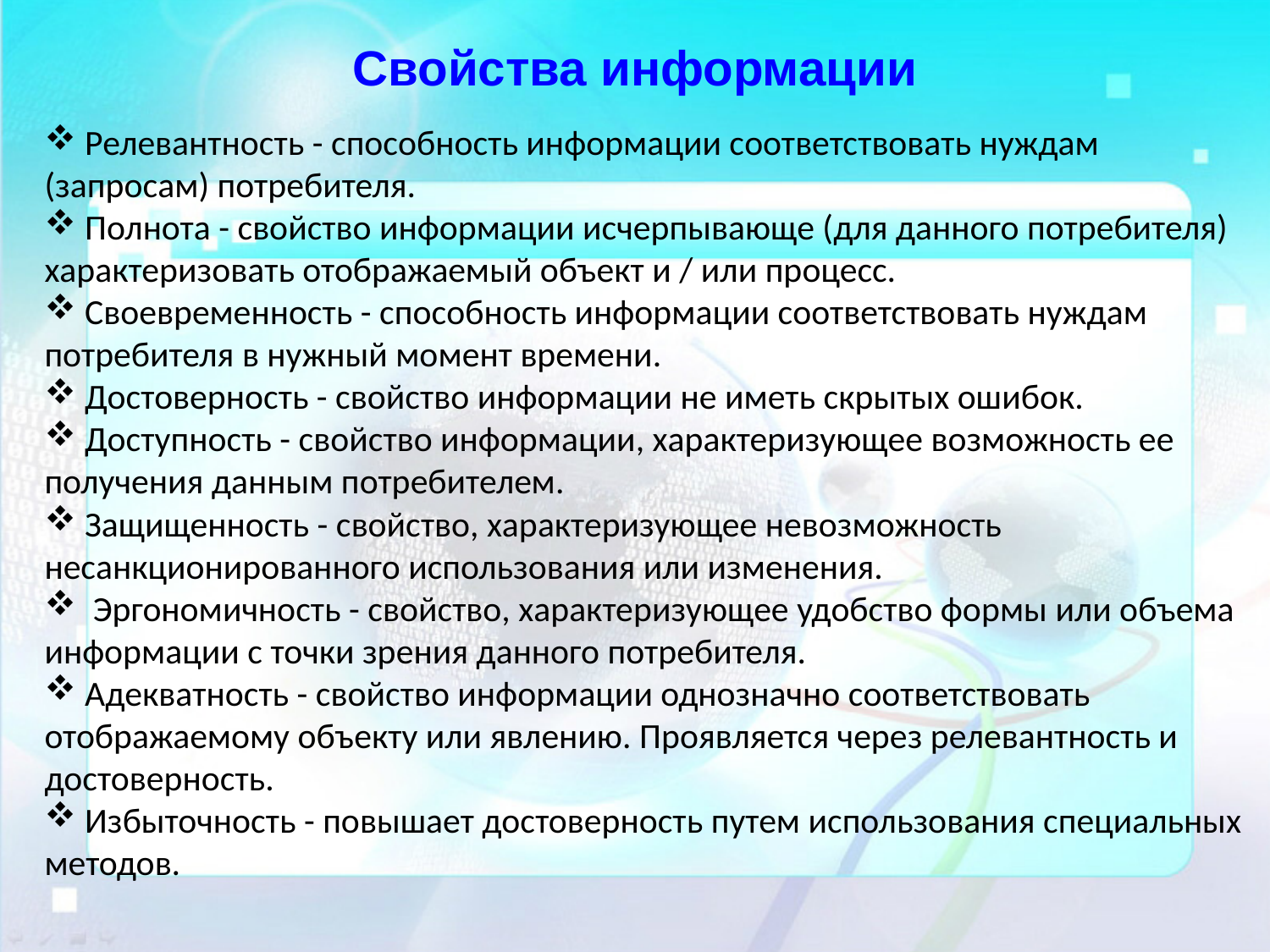

# Свойства информации
 Релевантность - способность информации соответствовать нуждам (запросам) потребителя.
 Полнота - свойство информации исчерпывающе (для данного потребителя) характеризовать отображаемый объект и / или процесс.
 Своевременность - способность информации соответствовать нуждам потребителя в нужный момент времени.
 Достоверность - свойство информации не иметь скрытых ошибок.
 Доступность - свойство информации, характеризующее возможность ее получения данным потребителем.
 Защищенность - свойство, характеризующее невозможность несанкционированного использования или изменения.
  Эргономичность - свойство, характеризующее удобство формы или объема информации с точки зрения данного потребителя.
 Адекватность - свойство информации однозначно соответствовать отображаемому объекту или явлению. Проявляется через релевантность и достоверность.
 Избыточность - повышает достоверность путем использования специальных методов.